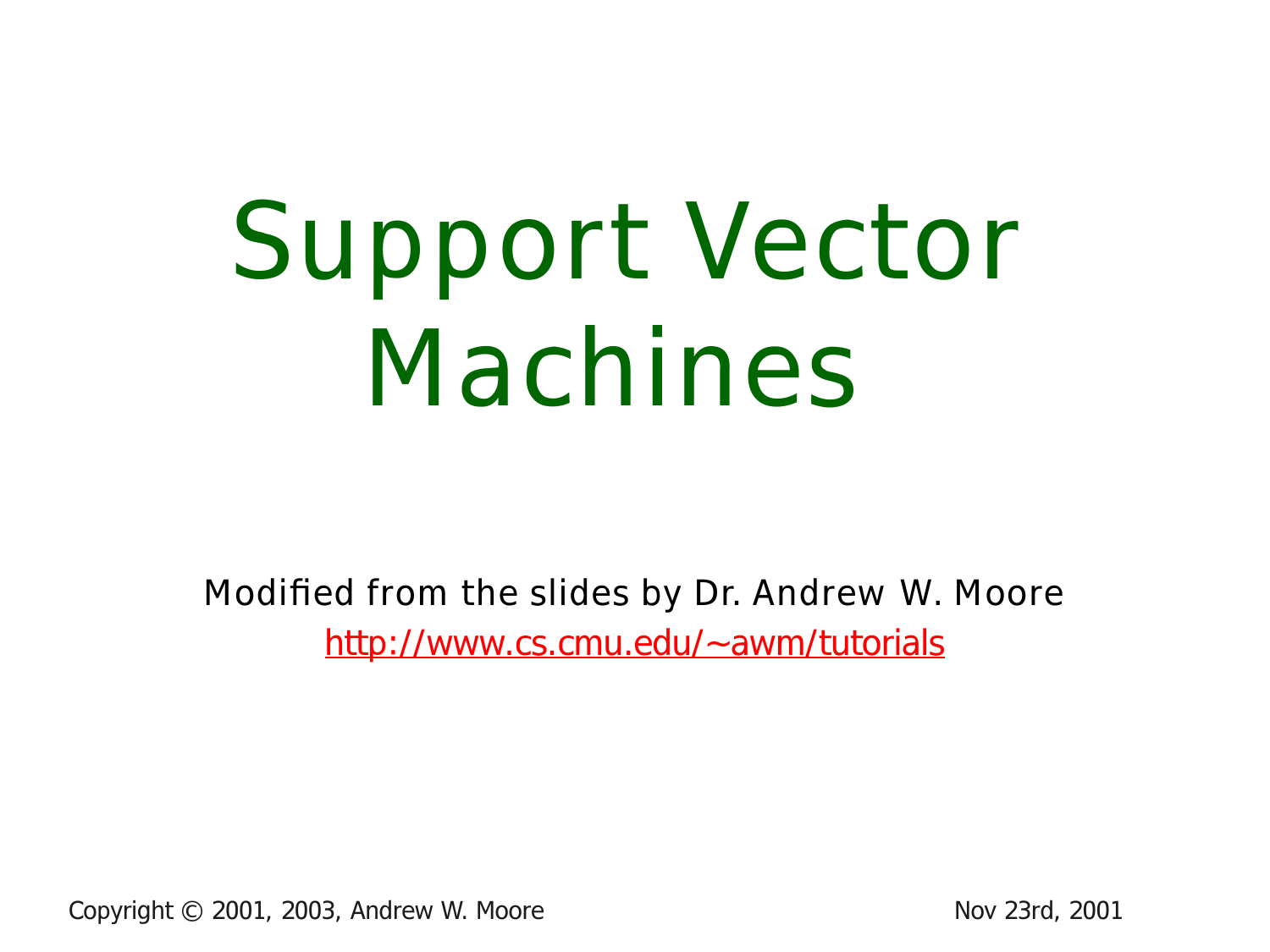

# Support Vector Machines

Modified from the slides by Dr. Andrew W. Moore
http://www.cs.cmu.edu/~awm/tutorials
Copyright © 2001, 2003, Andrew W. Moore
Nov 23rd, 2001